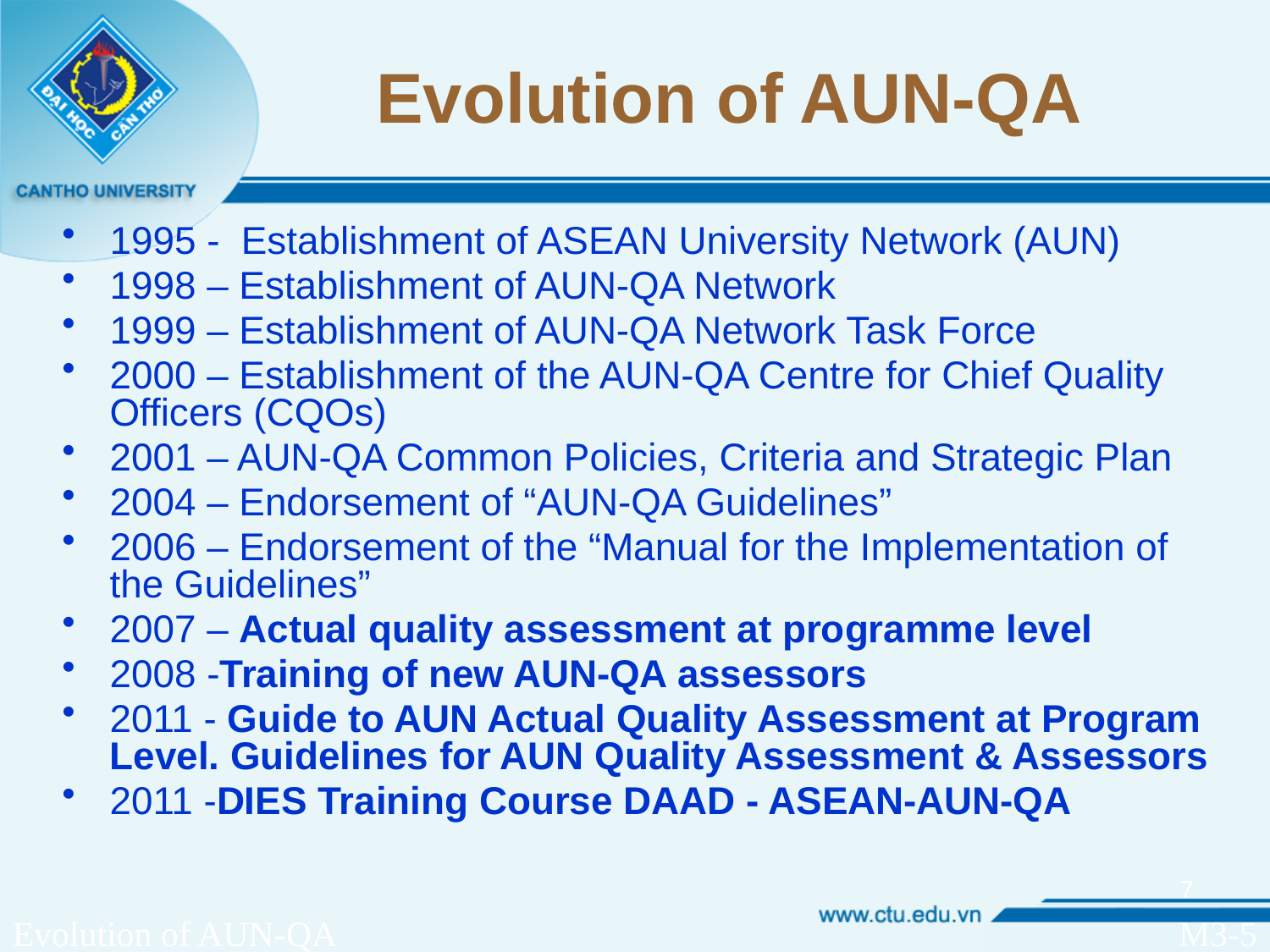

# Evolution of AUN-QA
1995 -  Establishment of ASEAN University Network (AUN)
1998 – Establishment of AUN-QA Network
1999 – Establishment of AUN-QA Network Task Force
2000 – Establishment of the AUN-QA Centre for Chief Quality Officers (CQOs)
2001 – AUN-QA Common Policies, Criteria and Strategic Plan
2004 – Endorsement of “AUN-QA Guidelines”
2006 – Endorsement of the “Manual for the Implementation of the Guidelines”
2007 – Actual quality assessment at programme level
2008 -Training of new AUN-QA assessors
2011 - Guide to AUN Actual Quality Assessment at Program Level. Guidelines for AUN Quality Assessment & Assessors
2011 -DIES Training Course DAAD - ASEAN-AUN-QA

7
Evolution of AUN-QA
M3-5